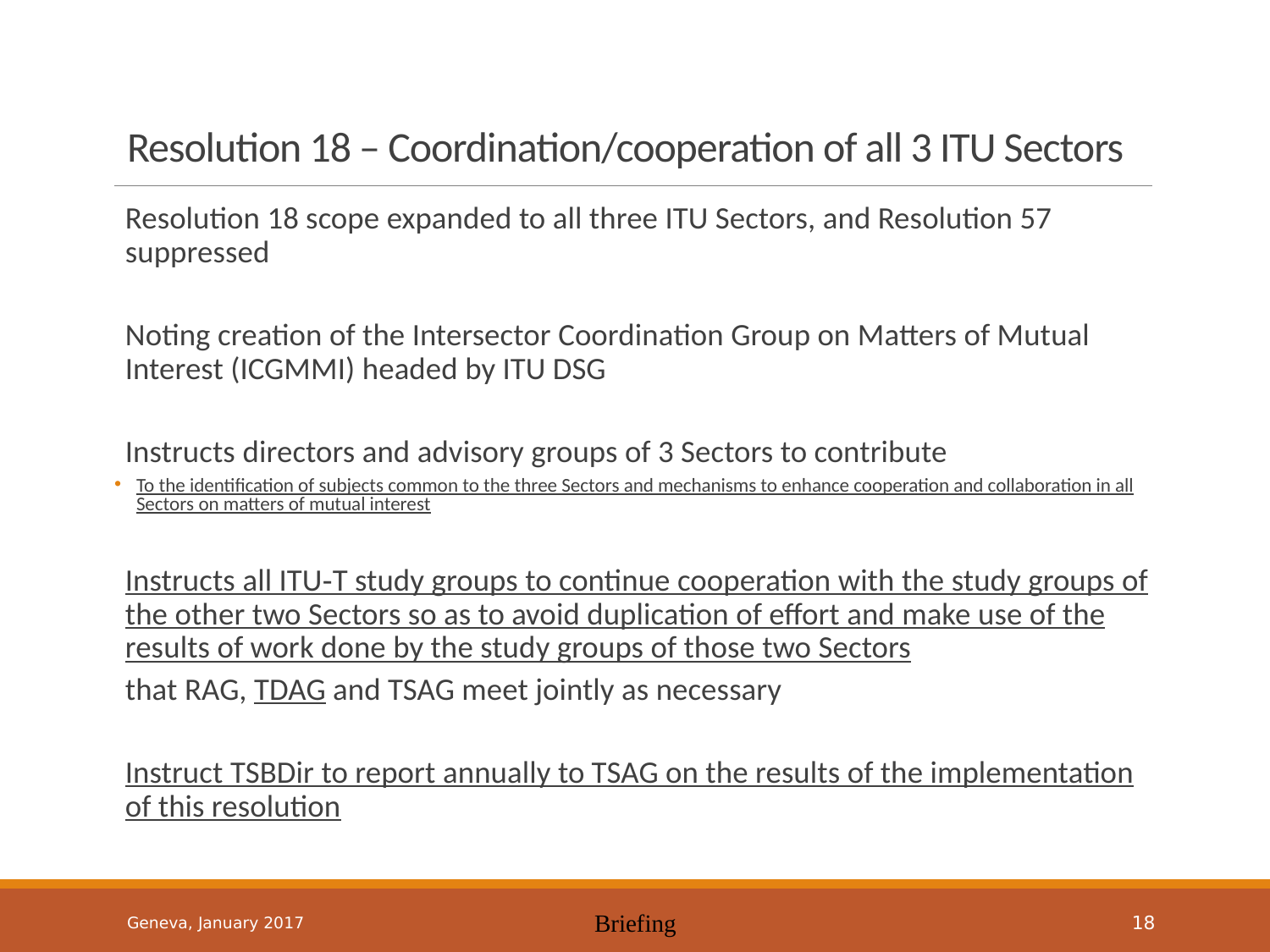

# Resolution 18 – Coordination/cooperation of all 3 ITU Sectors
Resolution 18 scope expanded to all three ITU Sectors, and Resolution 57 suppressed

Noting creation of the Intersector Coordination Group on Matters of Mutual Interest (ICGMMI) headed by ITU DSG

Instructs directors and advisory groups of 3 Sectors to contribute
To the identification of subjects common to the three Sectors and mechanisms to enhance cooperation and collaboration in all Sectors on matters of mutual interest

Instructs all ITU‑T study groups to continue cooperation with the study groups of the other two Sectors so as to avoid duplication of effort and make use of the results of work done by the study groups of those two Sectors
that RAG, TDAG and TSAG meet jointly as necessary

Instruct TSBDir to report annually to TSAG on the results of the implementation of this resolution
Geneva, January 2017
Briefing
18